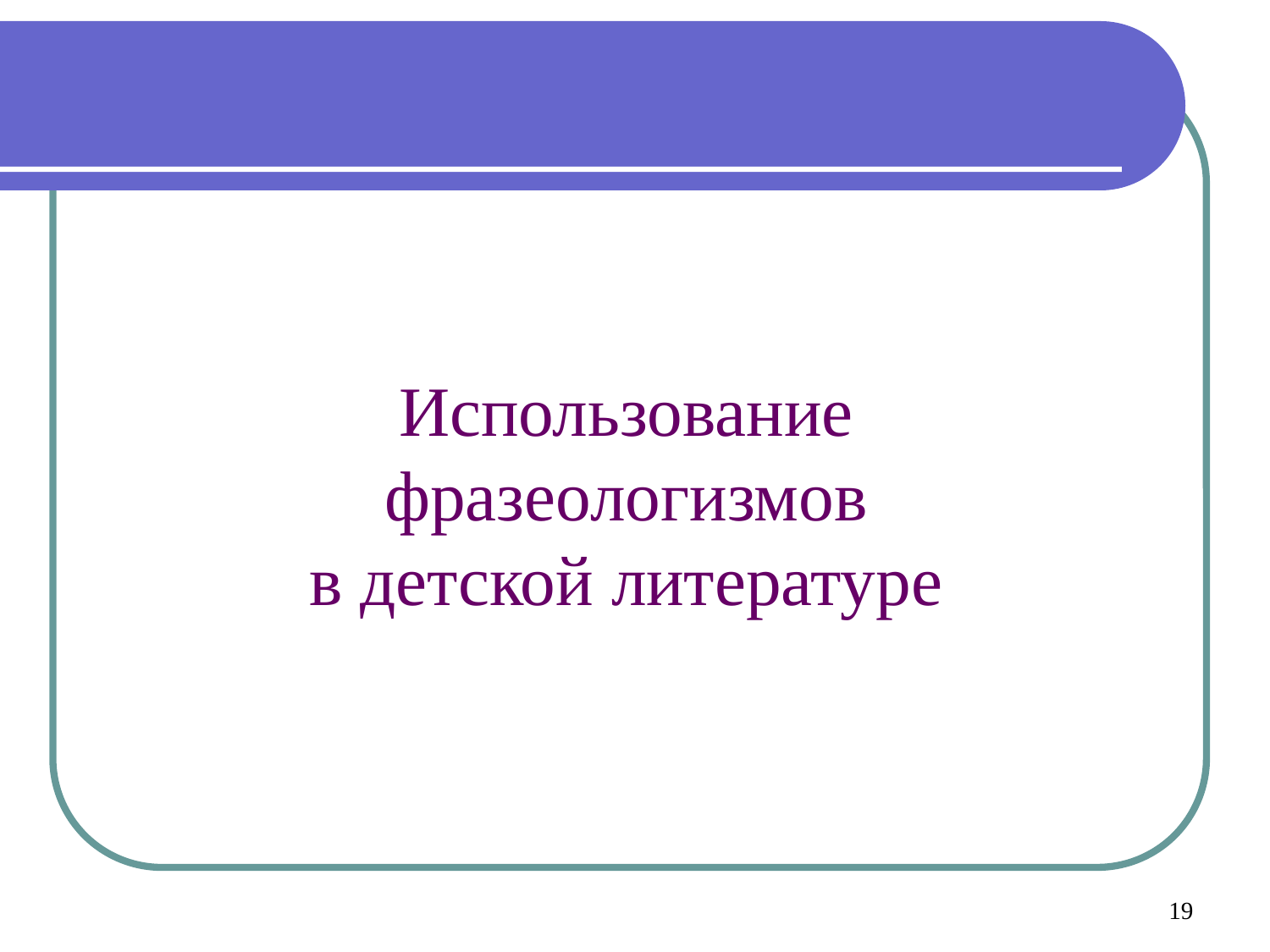

#

Использование
фразеологизмов
в детской литературе

19